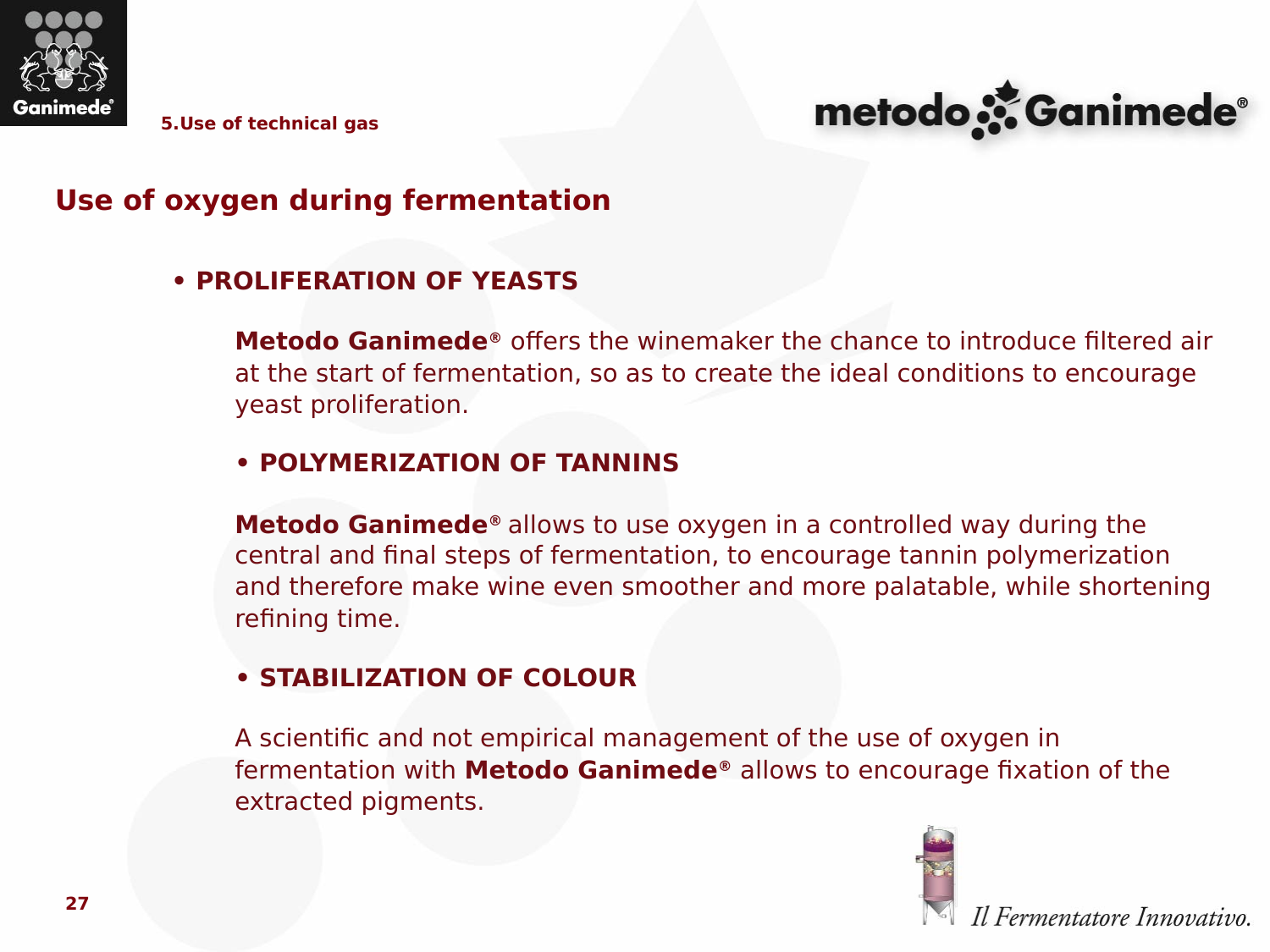

5.Use of technical gas
Use of oxygen during fermentation
• PROLIFERATION OF YEASTS

Metodo Ganimede® offers the winemaker the chance to introduce filtered air at the start of fermentation, so as to create the ideal conditions to encourage yeast proliferation.

• POLYMERIZATION OF TANNINS

Metodo Ganimede® allows to use oxygen in a controlled way during the central and final steps of fermentation, to encourage tannin polymerization and therefore make wine even smoother and more palatable, while shortening refining time.

• STABILIZATION OF COLOUR

A scientific and not empirical management of the use of oxygen in fermentation with Metodo Ganimede® allows to encourage fixation of the extracted pigments.
27